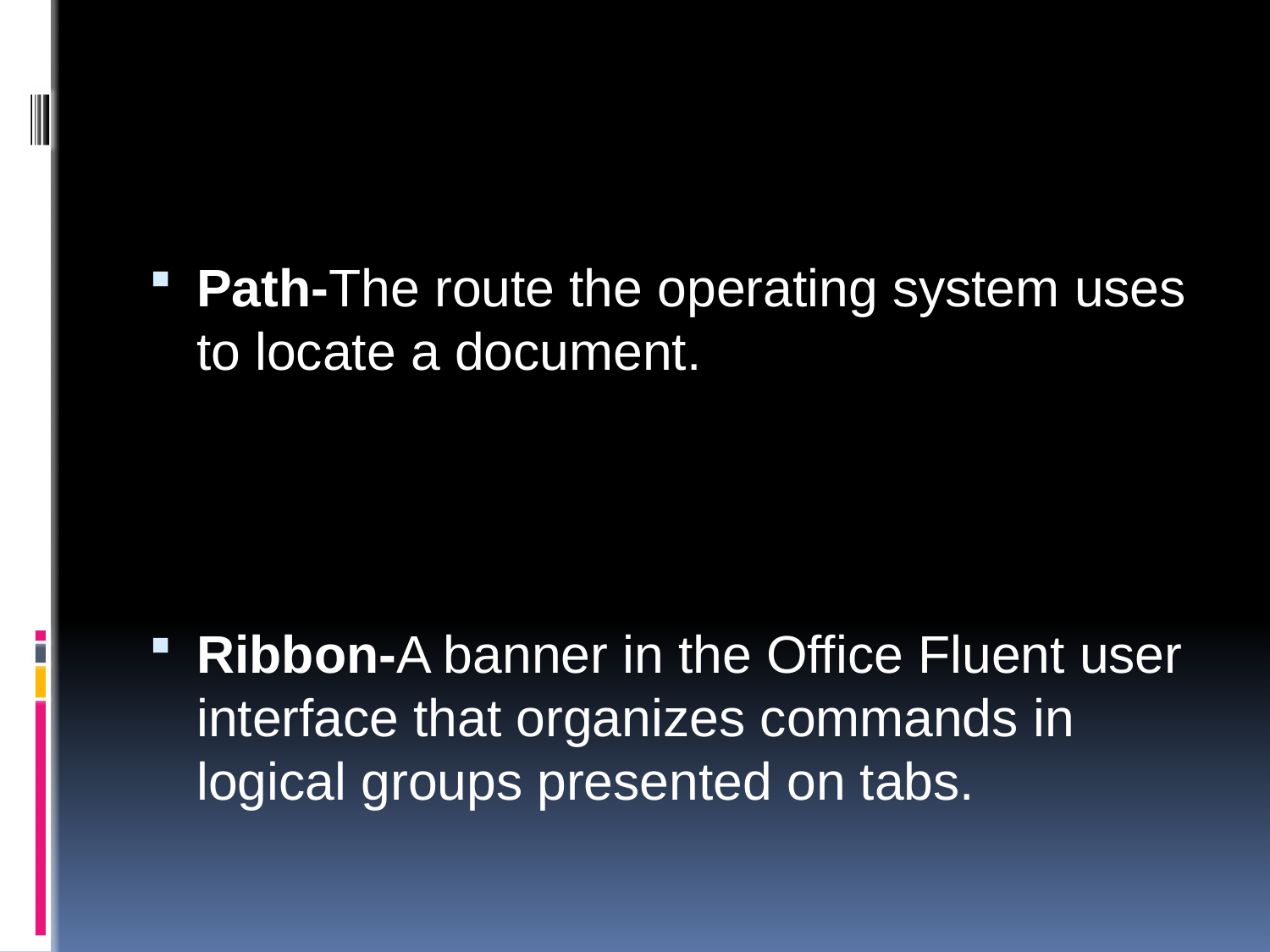

#
Path-The route the operating system uses to locate a document.

Ribbon-A banner in the Office Fluent user interface that organizes commands in logical groups presented on tabs.